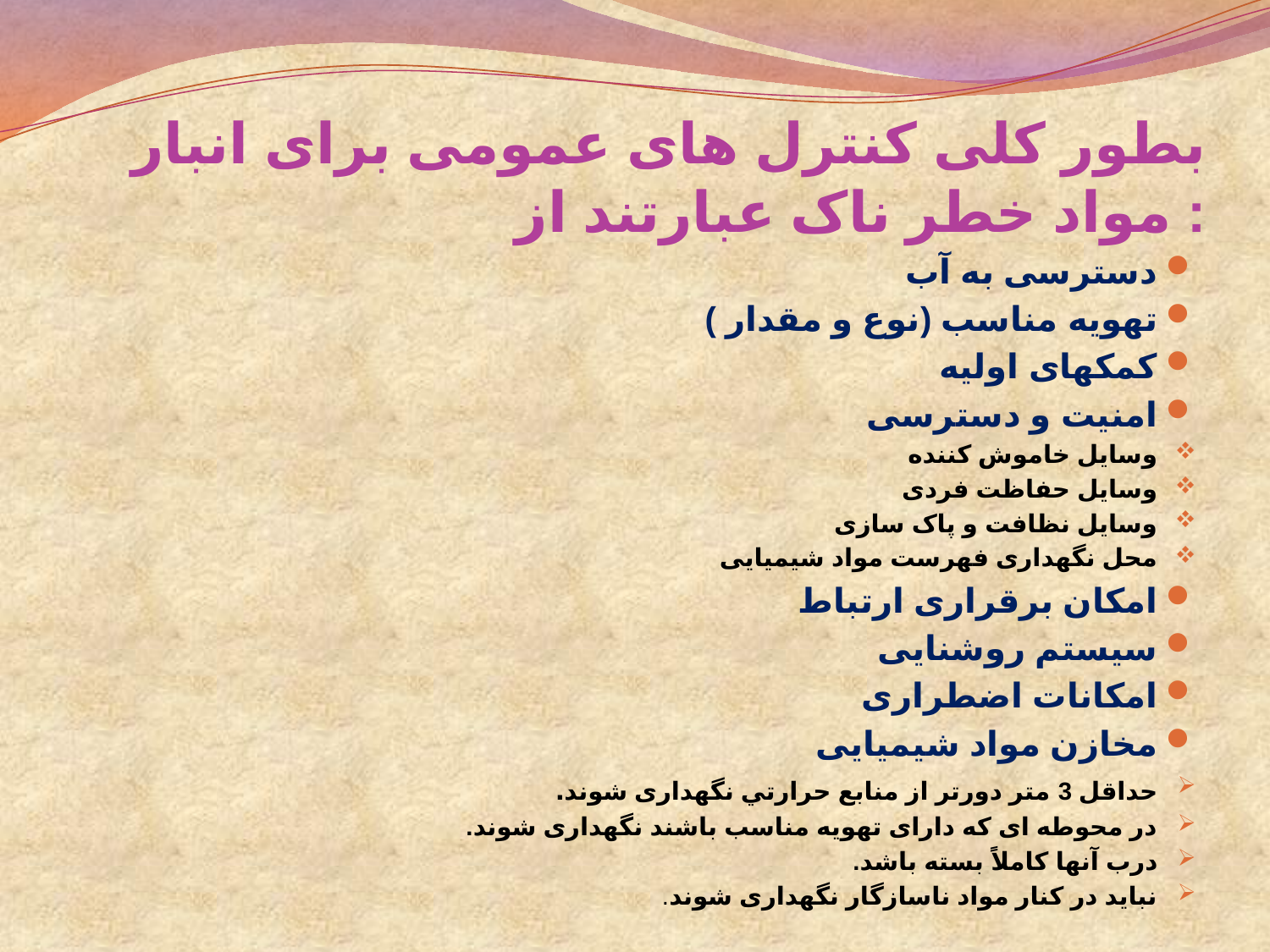

# بطور کلی کنترل های عمومی برای انبار مواد خطر ناک عبارتند از :
دسترسی به آب
تهویه مناسب (نوع و مقدار )
کمکهای اولیه
امنیت و دسترسی
وسایل خاموش کننده
وسایل حفاظت فردی
وسایل نظافت و پاک سازی
محل نگهداری فهرست مواد شیمیایی
امکان برقراری ارتباط
سیستم روشنایی
امکانات اضطراری
مخازن مواد شیمیایی
حداقل 3 متر دورتر از منابع حرارتي نگهداری شوند.
در محوطه ای كه دارای تهويه مناسب باشند نگهداری شوند.
درب آنها كاملاً بسته باشد.
نبايد در كنار مواد ناسازگار نگهداری شوند.